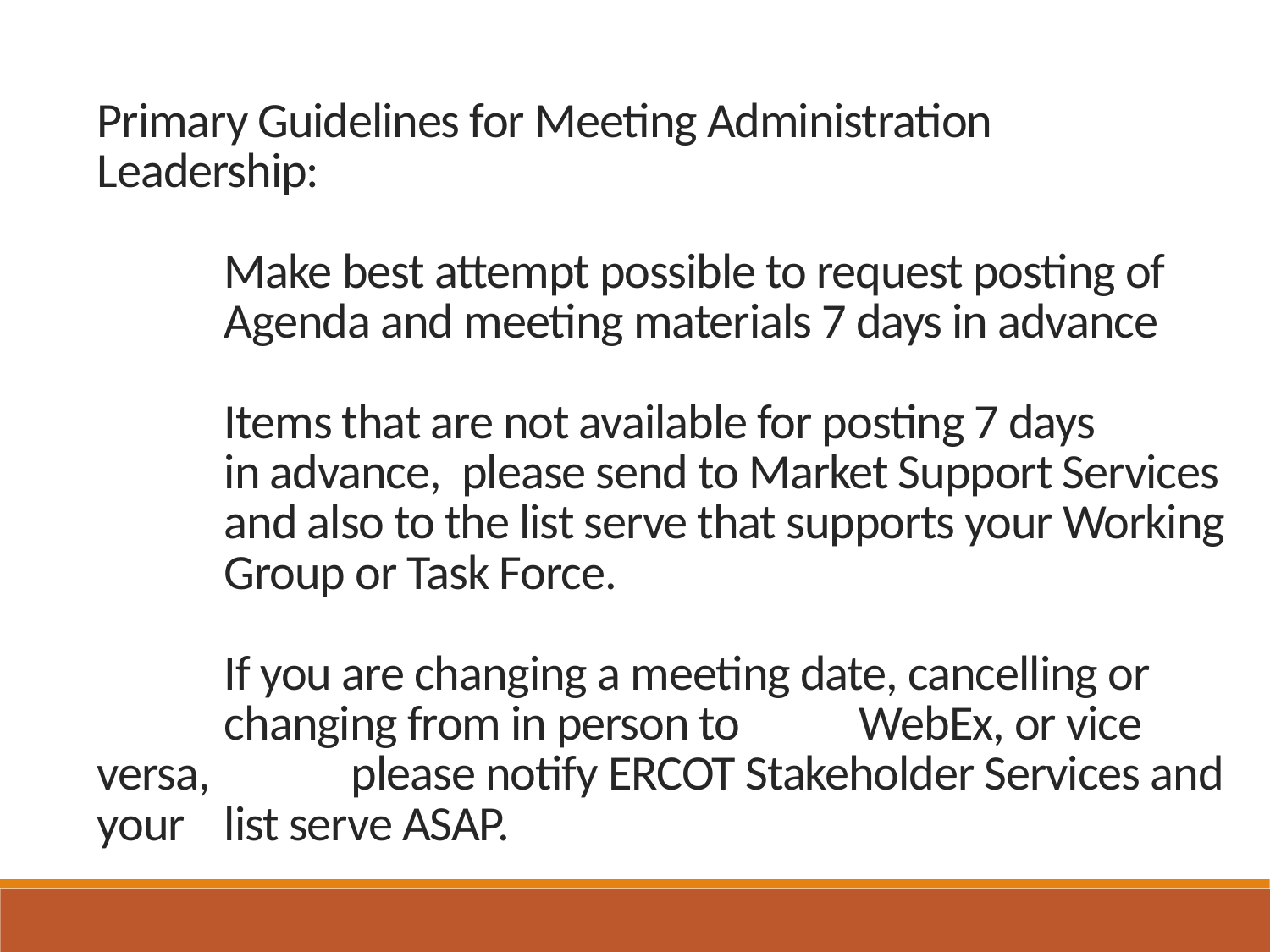

# Primary Guidelines for Meeting Administration Leadership: Make best attempt possible to request posting of  	Agenda and meeting materials 7 days in advance Items that are not available for posting 7 days 		in advance,  please send to Market Support Services 	and also to the list serve that supports your Working 	Group or Task Force. If you are changing a meeting date, cancelling or 	changing from in person to	WebEx, or vice versa,  	please notify ERCOT Stakeholder Services and your 	list serve ASAP.